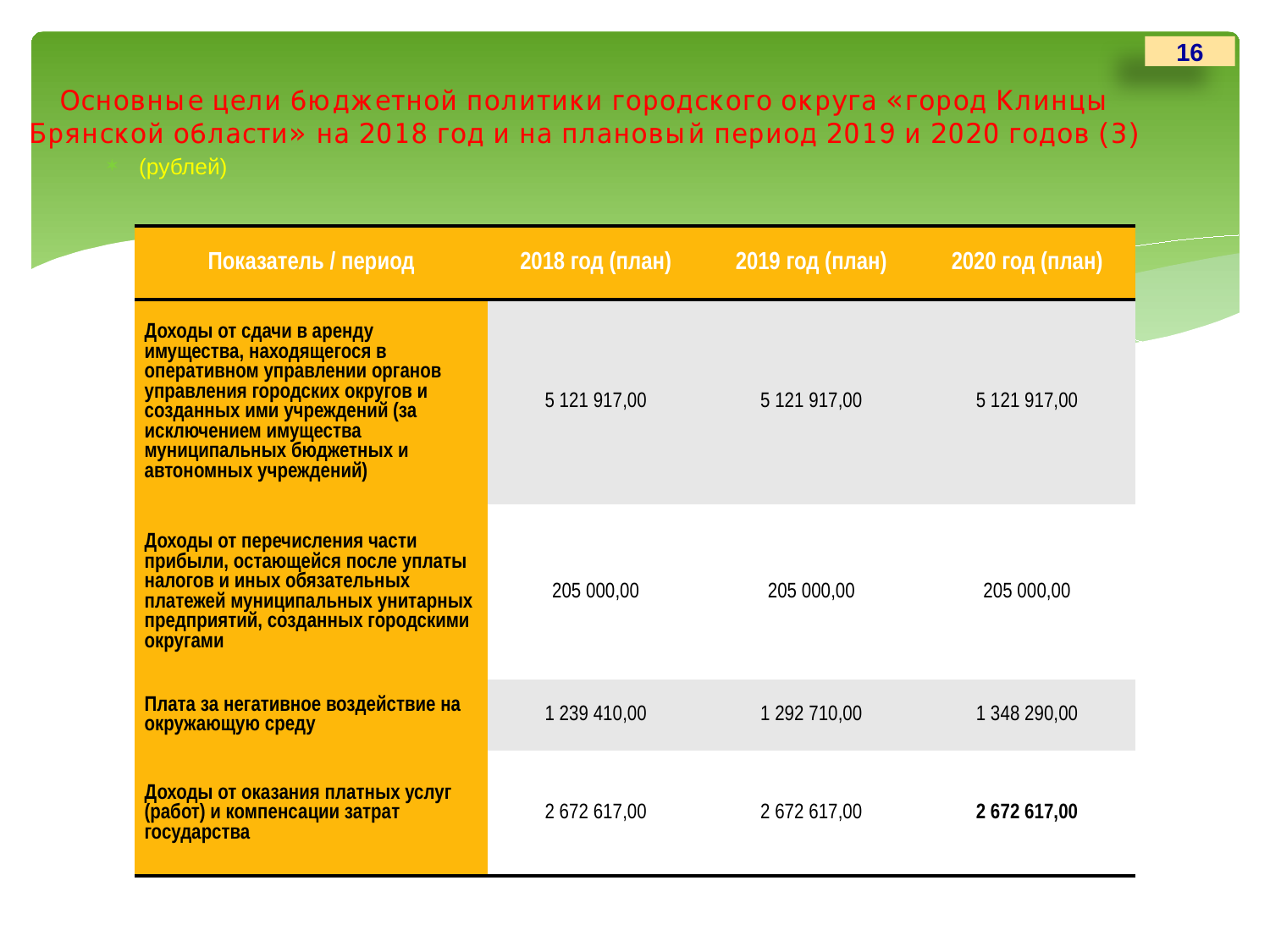

16
# Основные цели бюджетной политики городского округа «город Клинцы Брянской области» на 2018 год и на плановый период 2019 и 2020 годов (3)
(рублей)

| Показатель / период | 2018 год (план) | 2019 год (план) | 2020 год (план) |
| --- | --- | --- | --- |
| Доходы от сдачи в аренду имущества, находящегося в оперативном управлении органов управления городских округов и созданных ими учреждений (за исключением имущества муниципальных бюджетных и автономных учреждений) | 5 121 917,00 | 5 121 917,00 | 5 121 917,00 |
| Доходы от перечисления части прибыли, остающейся после уплаты налогов и иных обязательных платежей муниципальных унитарных предприятий, созданных городскими округами | 205 000,00 | 205 000,00 | 205 000,00 |
| Плата за негативное воздействие на окружающую среду | 1 239 410,00 | 1 292 710,00 | 1 348 290,00 |
| Доходы от оказания платных услуг (работ) и компенсации затрат государства | 2 672 617,00 | 2 672 617,00 | 2 672 617,00 |